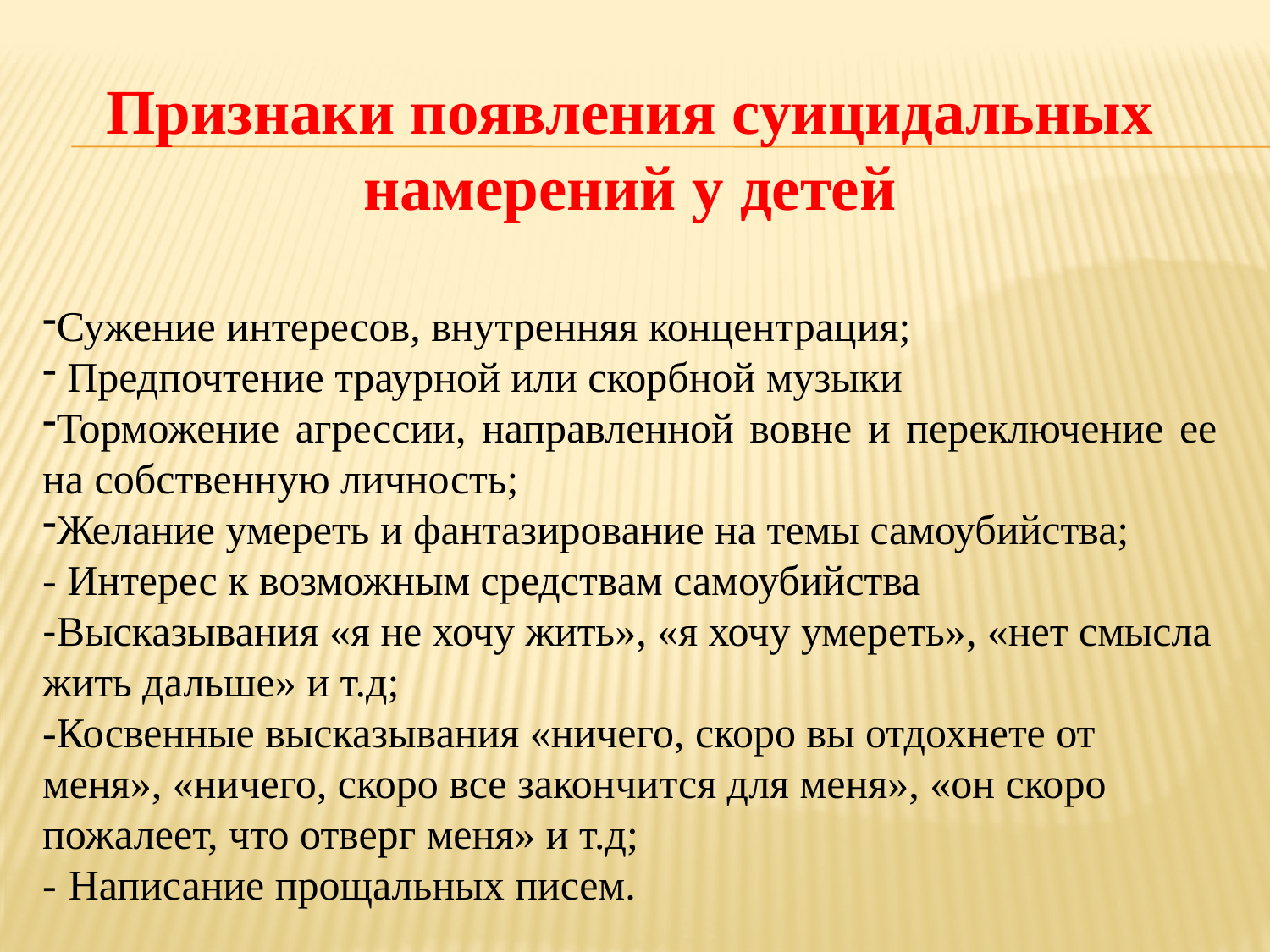

Признаки появления суицидальных намерений у детей

Сужение интересов, внутренняя концентрация;
 Предпочтение траурной или скорбной музыки
Торможение агрессии, направленной вовне и переключение ее на собственную личность;
Желание умереть и фантазирование на темы самоубийства;
- Интерес к возможным средствам самоубийства
-Высказывания «я не хочу жить», «я хочу умереть», «нет смысла жить дальше» и т.д;
-Косвенные высказывания «ничего, скоро вы отдохнете от меня», «ничего, скоро все закончится для меня», «он скоро пожалеет, что отверг меня» и т.д;
- Написание прощальных писем.